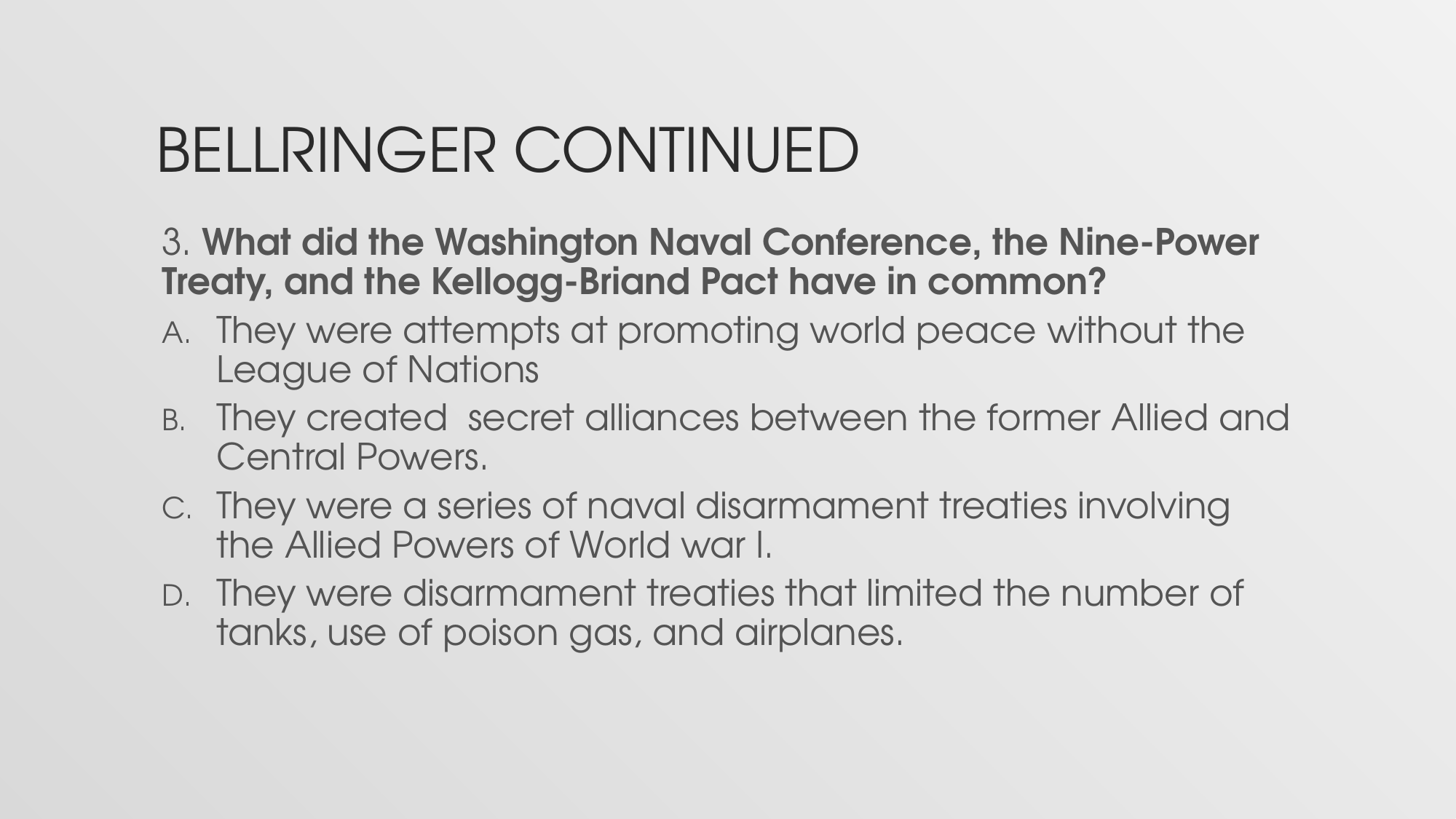

# Bellringer continued
3. What did the Washington Naval Conference, the Nine-Power Treaty, and the Kellogg-Briand Pact have in common?
They were attempts at promoting world peace without the League of Nations
They created  secret alliances between the former Allied and Central Powers.
They were a series of naval disarmament treaties involving the Allied Powers of World war I.
They were disarmament treaties that limited the number of tanks, use of poison gas, and airplanes.